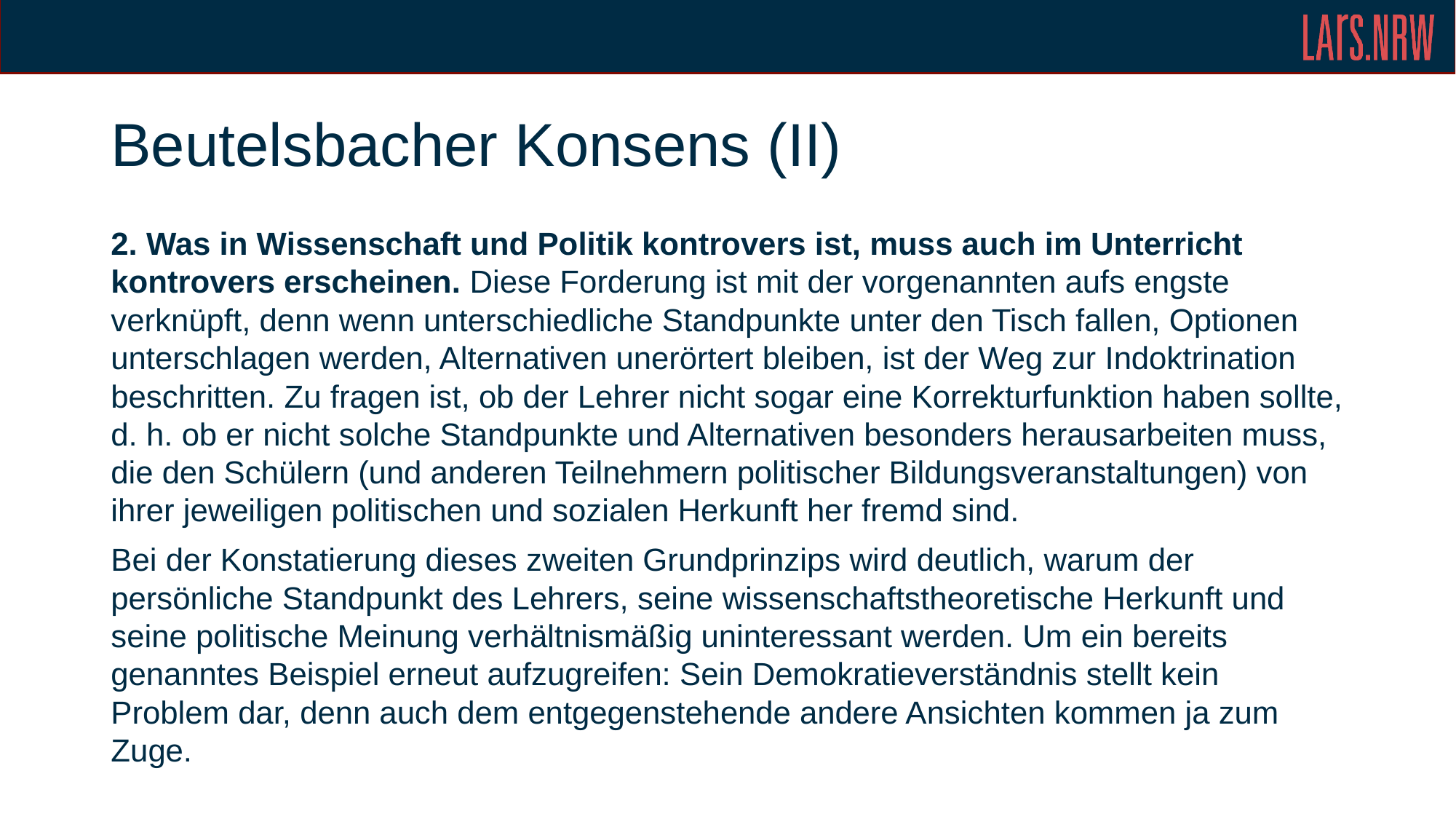

# Beutelsbacher Konsens (II)
2. Was in Wissenschaft und Politik kontrovers ist, muss auch im Unterricht kontrovers erscheinen. Diese Forderung ist mit der vorgenannten aufs engste verknüpft, denn wenn unterschiedliche Standpunkte unter den Tisch fallen, Optionen unterschlagen werden, Alternativen unerörtert bleiben, ist der Weg zur Indoktrination beschritten. Zu fragen ist, ob der Lehrer nicht sogar eine Korrekturfunktion haben sollte, d. h. ob er nicht solche Standpunkte und Alternativen besonders herausarbeiten muss, die den Schülern (und anderen Teilnehmern politischer Bildungsveranstaltungen) von ihrer jeweiligen politischen und sozialen Herkunft her fremd sind.
Bei der Konstatierung dieses zweiten Grundprinzips wird deutlich, warum der persönliche Standpunkt des Lehrers, seine wissenschaftstheoretische Herkunft und seine politische Meinung verhältnismäßig uninteressant werden. Um ein bereits genanntes Beispiel erneut aufzugreifen: Sein Demokratieverständnis stellt kein Problem dar, denn auch dem entgegenstehende andere Ansichten kommen ja zum Zuge.